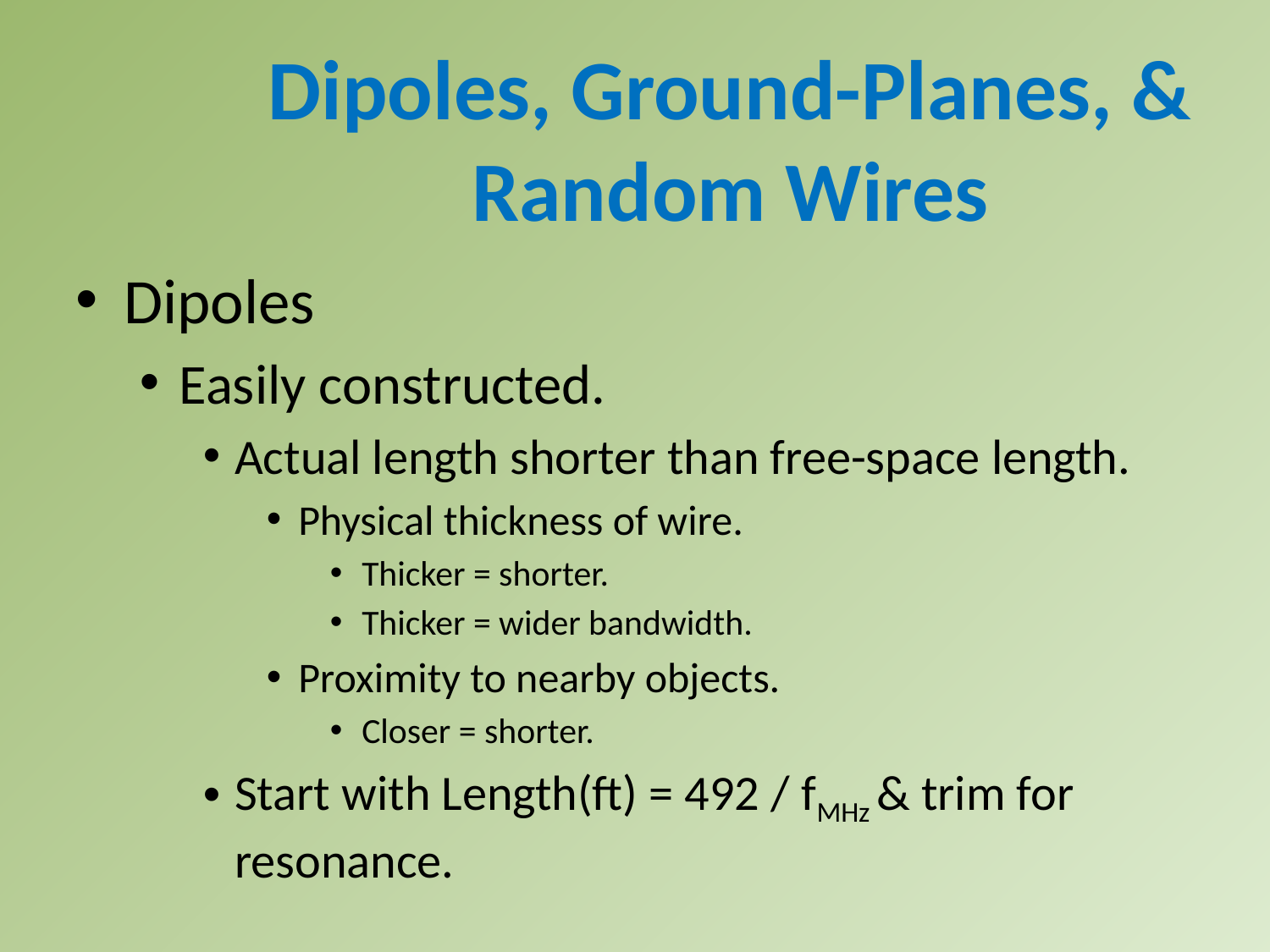

Dipoles, Ground-Planes, & Random Wires
Dipoles
Easily constructed.
Actual length shorter than free-space length.
Physical thickness of wire.
Thicker = shorter.
Thicker = wider bandwidth.
Proximity to nearby objects.
Closer = shorter.
Start with Length(ft) = 492 / fMHz & trim for resonance.